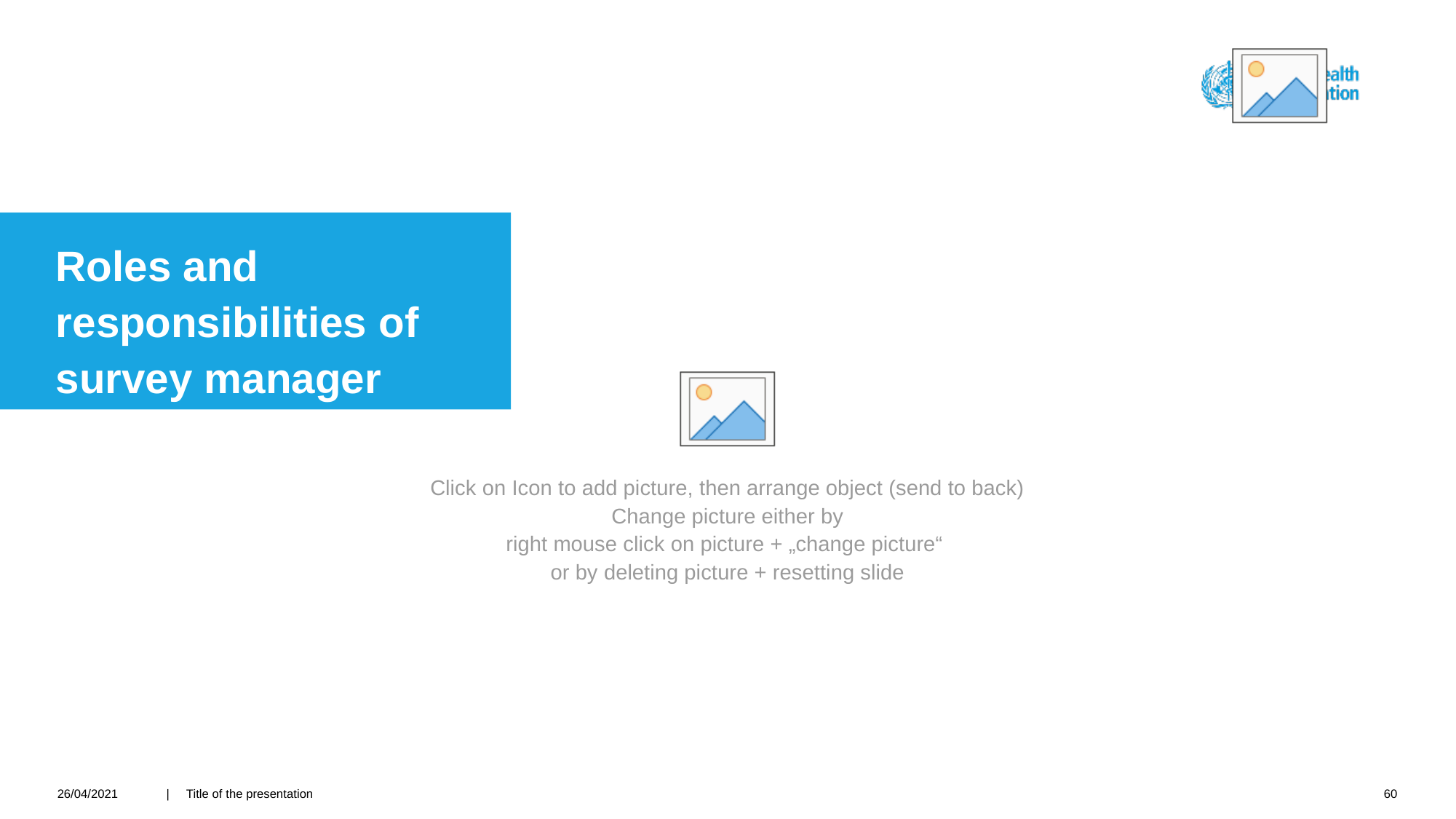

#

Roles and responsibilities of survey manager

26/04/2021
|     Title of the presentation
60